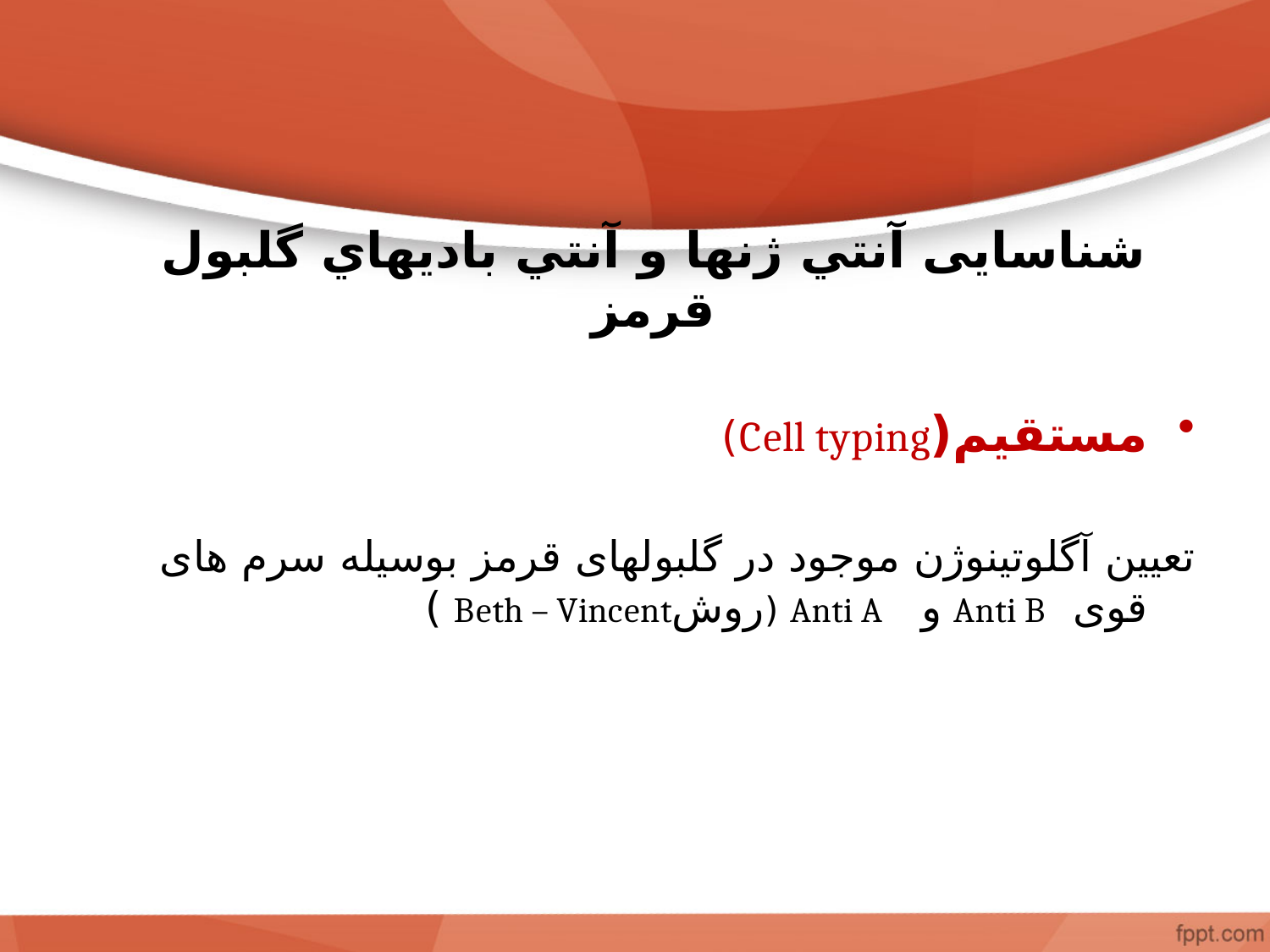

# شناسایی آنتي ژنها و آنتي باديهاي گلبول قرمز
مستقیم(Cell typing)

تعیین آگلوتینوژن موجود در گلبولهای قرمز بوسیله سرم های قوی  Anti B و   Anti A (روشBeth – Vincent )